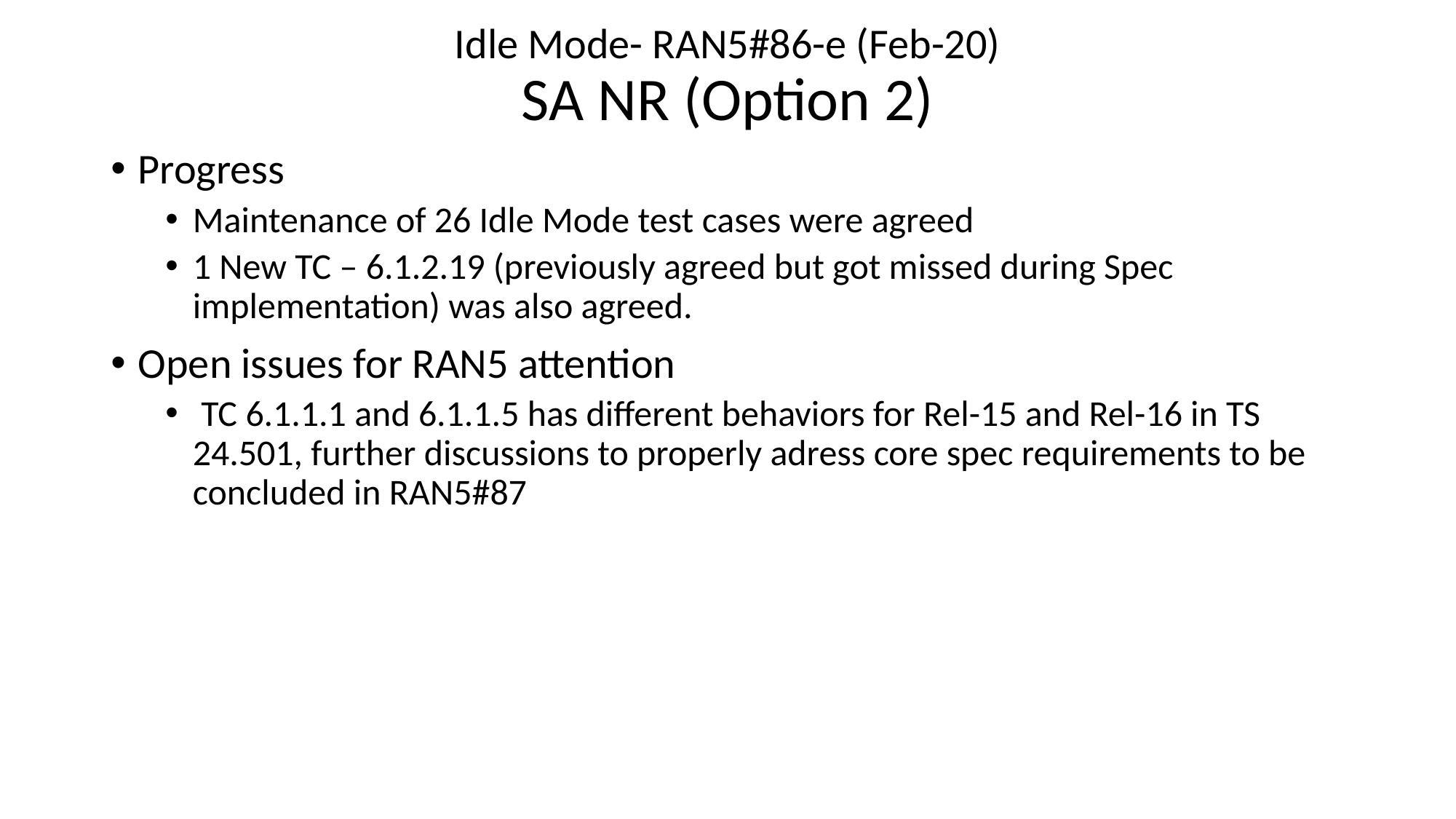

# Idle Mode- RAN5#86-e (Feb-20) SA NR (Option 2)
Progress
Maintenance of 26 Idle Mode test cases were agreed
1 New TC – 6.1.2.19 (previously agreed but got missed during Spec implementation) was also agreed.
Open issues for RAN5 attention
 TC 6.1.1.1 and 6.1.1.5 has different behaviors for Rel-15 and Rel-16 in TS 24.501, further discussions to properly adress core spec requirements to be concluded in RAN5#87